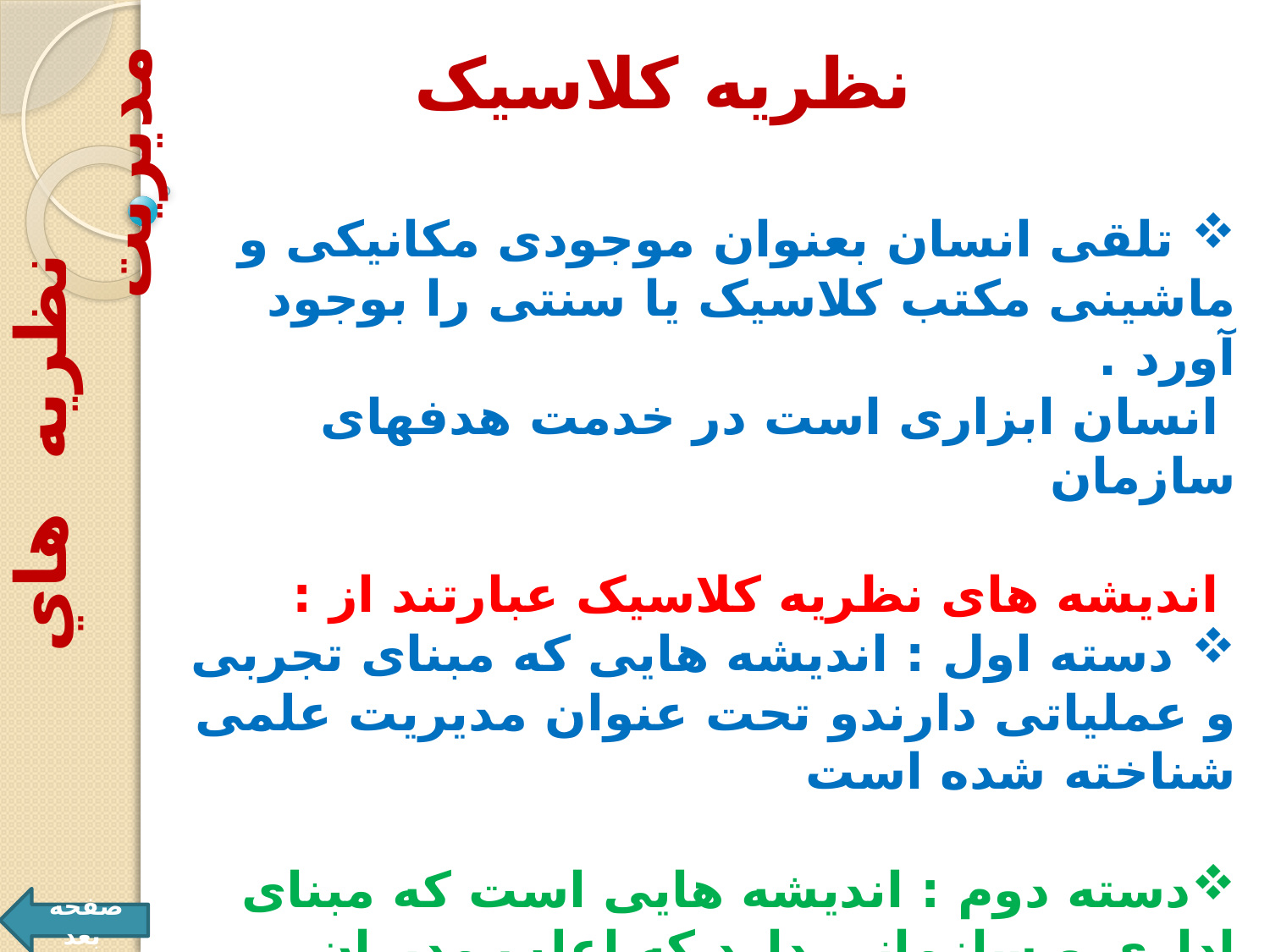

نظریه کلاسیک
 تلقی انسان بعنوان موجودی مکانیکی و ماشینی مکتب کلاسیک یا سنتی را بوجود آورد .
 انسان ابزاری است در خدمت هدفهای سازمان

 اندیشه های نظریه کلاسیک عبارتند از :
 دسته اول : اندیشه هایی که مبنای تجربی و عملیاتی دارندو تحت عنوان مدیریت علمی شناخته شده است

دسته دوم : اندیشه هایی است که مبنای اداری و سازمانی دارد که اعلب مدیران اجرایی ، دولتی و سیاستمداران آن را توصیه نموده اند که تحت عنوان مدیریت اداری و مدیریت بروکراسی شناخته شده است .
    نظريه هاي مديريت
صفحه  بعد